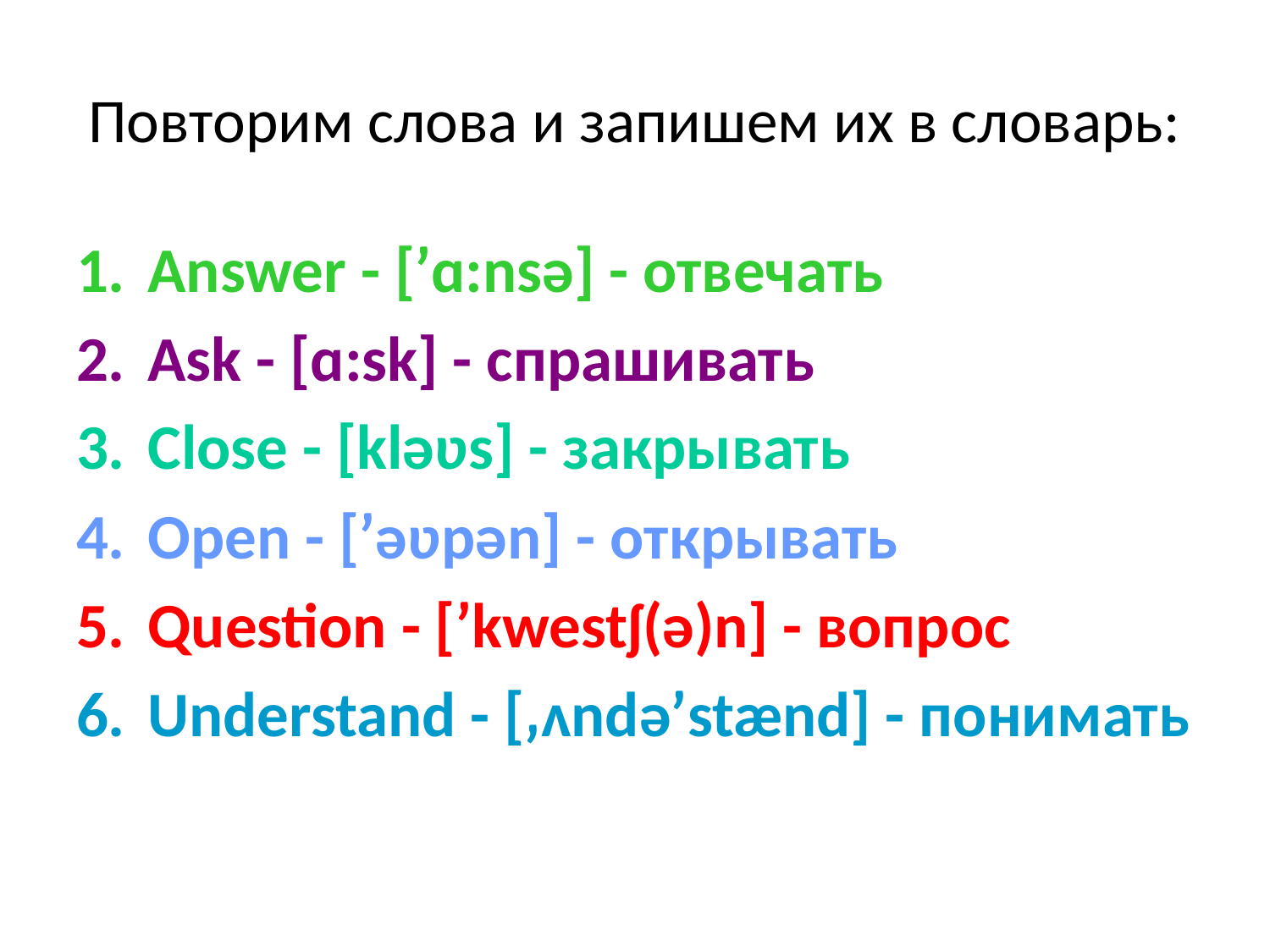

# Повторим слова и запишем их в словарь:
Answer - [ʹɑ:nsə] - отвечать
Ask - [ɑ:sk] - спрашивать
Close - [kləʋs] - закрывать
Open - [ʹəʋpən] - открывать
Question - [ʹkwestʃ(ə)n] - вопрос
Understand - [͵ʌndəʹstænd] - понимать